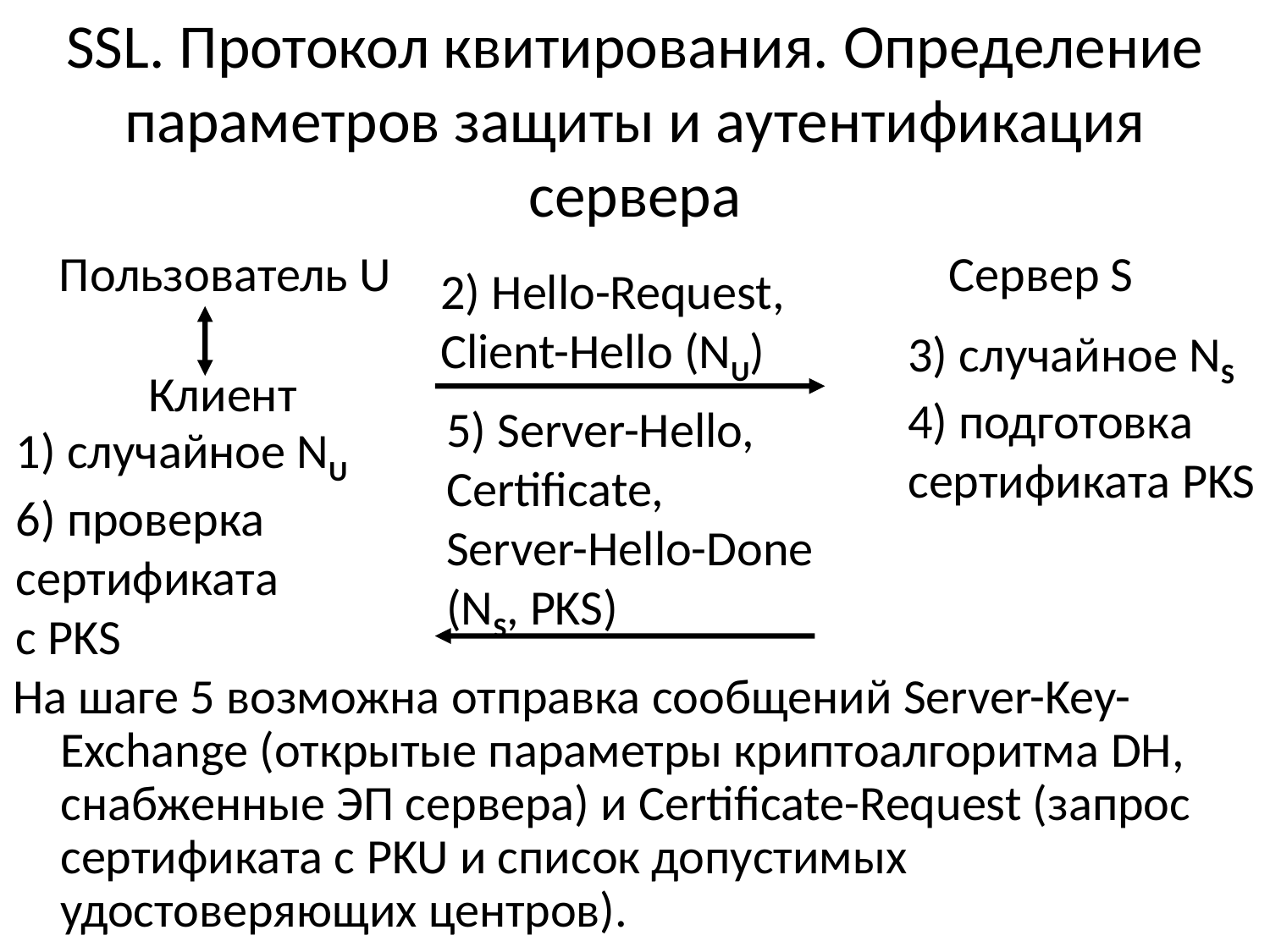

# SSL. Протокол квитирования. Определение параметров защиты и аутентификация сервера
Пользователь U
Сервер S
2) Hello-Request,
Client-Hello (NU)

3) случайное NS
4) подготовка
сертификата PKS
Клиент

5) Server-Hello,
Certificate,
Server-Hello-Done
(NS, PKS)
1) случайное NU
6) проверка
сертификата
с PKS

На шаге 5 возможна отправка сообщений Server-Key-Exchange (открытые параметры криптоалгоритма DH, снабженные ЭП сервера) и Certificate-Request (запрос сертификата с PKU и список допустимых удостоверяющих центров).